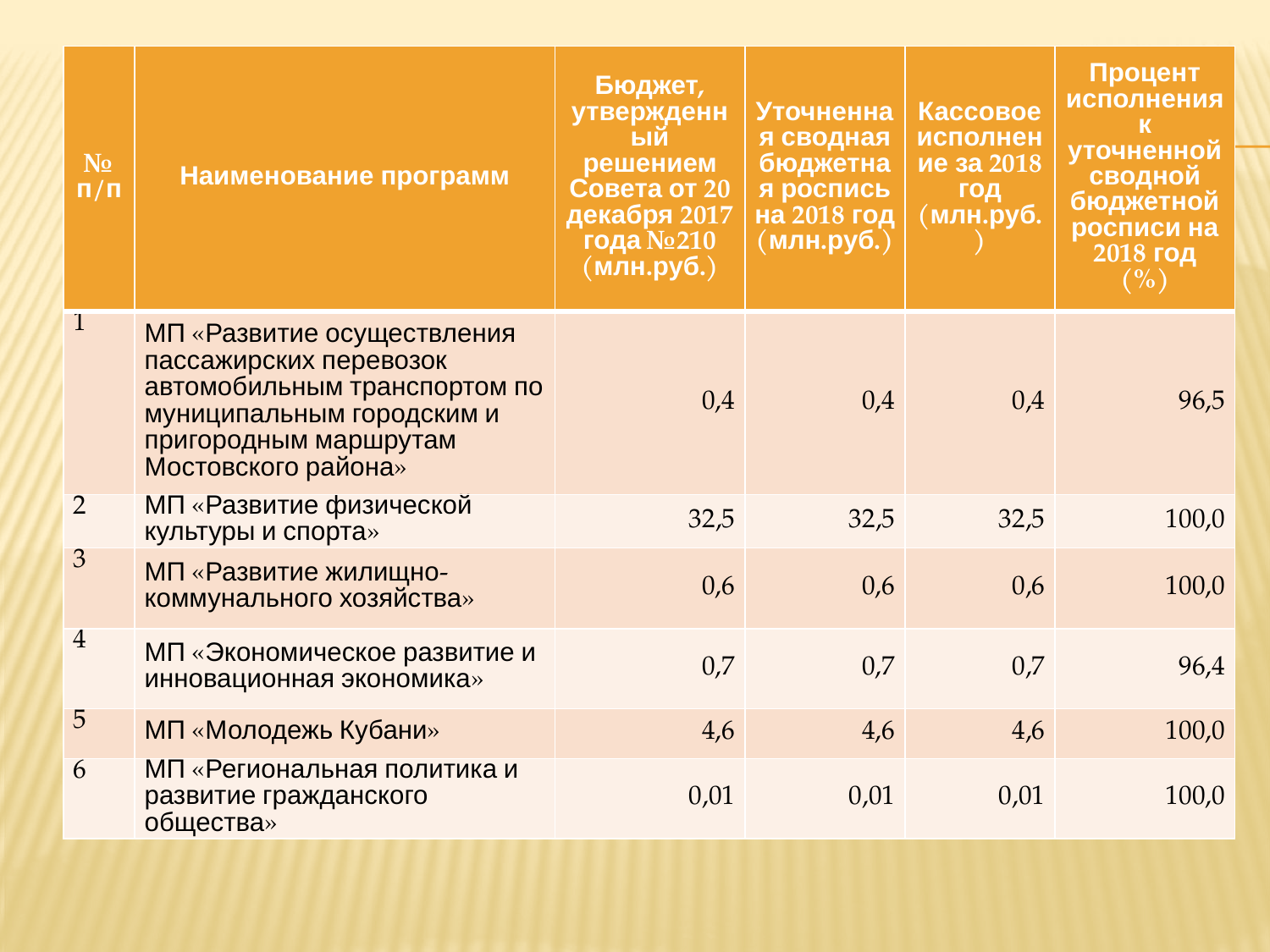

| № п/п | Наименование программ | Бюджет, утвержденный решением Совета от 20 декабря 2017 года №210 (млн.руб.) | Уточненная сводная бюджетная роспись на 2018 год (млн.руб.) | Кассовое исполнение за 2018 год (млн.руб.) | Процент исполнения к уточненной сводной бюджетной росписи на 2018 год (%) |
| --- | --- | --- | --- | --- | --- |
| 1 | МП «Развитие осуществления пассажирских перевозок автомобильным транспортом по муниципальным городским и пригородным маршрутам Мостовского района» | 0,4 | 0,4 | 0,4 | 96,5 |
| 2 | МП «Развитие физической культуры и спорта» | 32,5 | 32,5 | 32,5 | 100,0 |
| 3 | МП «Развитие жилищно-коммунального хозяйства» | 0,6 | 0,6 | 0,6 | 100,0 |
| 4 | МП «Экономическое развитие и инновационная экономика» | 0,7 | 0,7 | 0,7 | 96,4 |
| 5 | МП «Молодежь Кубани» | 4,6 | 4,6 | 4,6 | 100,0 |
| 6 | МП «Региональная политика и развитие гражданского общества» | 0,01 | 0,01 | 0,01 | 100,0 |